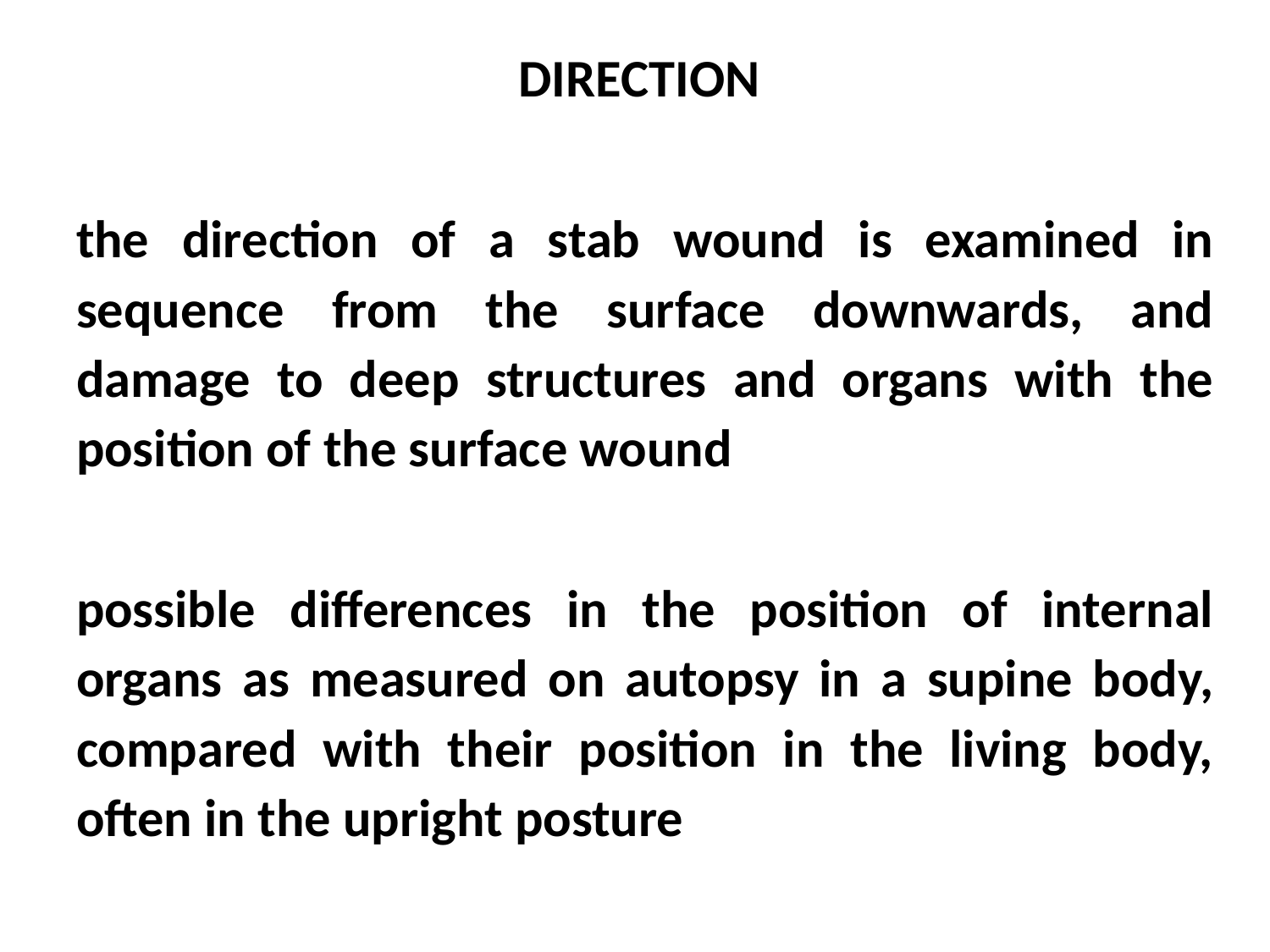

DIRECTION

the direction of a stab wound is examined in sequence from the surface downwards, and damage to deep structures and organs with the position of the surface wound

possible differences in the position of internal organs as measured on autopsy in a supine body, compared with their position in the living body, often in the upright posture